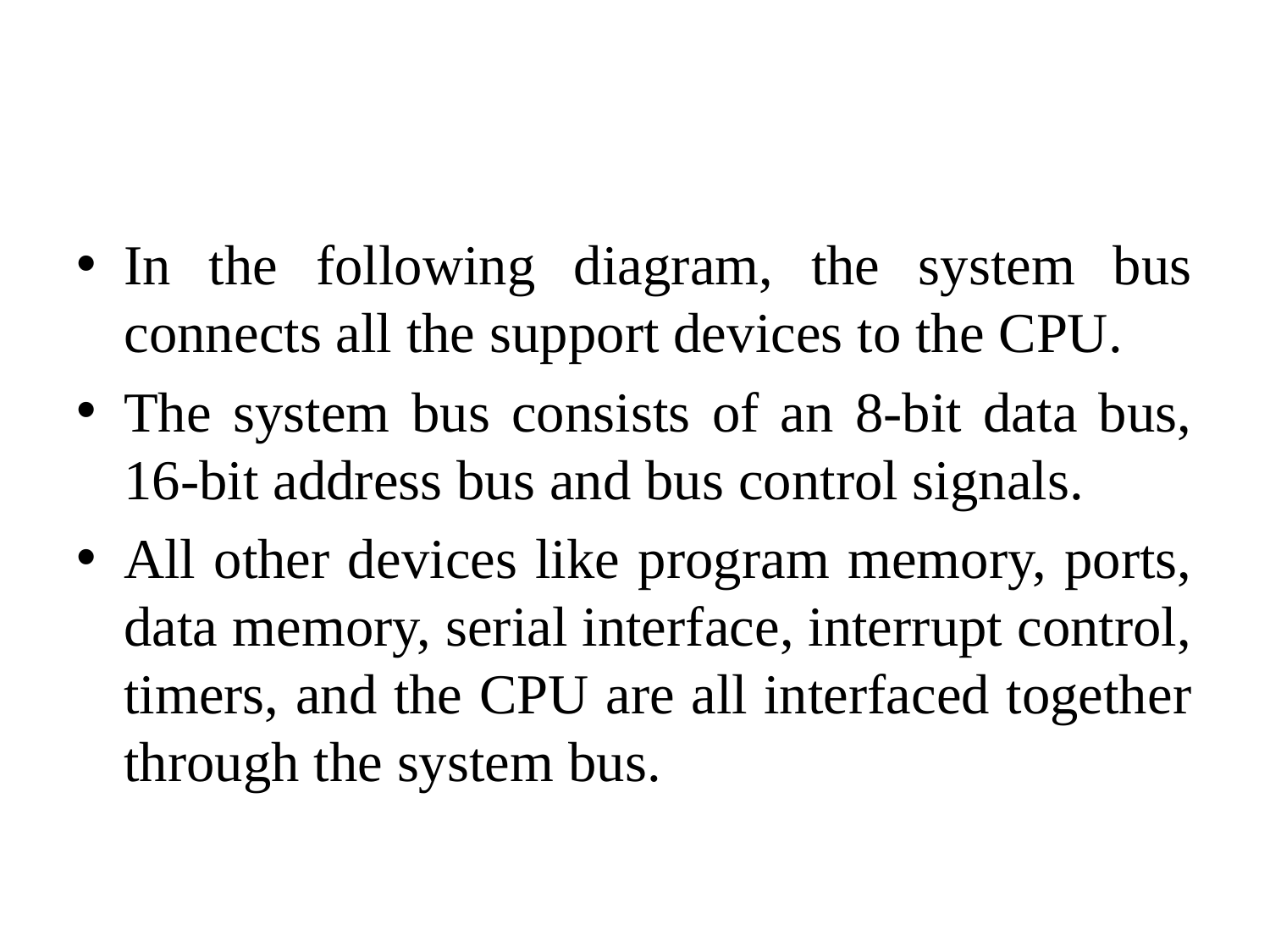

#
In the following diagram, the system bus connects all the support devices to the CPU.
The system bus consists of an 8-bit data bus, 16-bit address bus and bus control signals.
All other devices like program memory, ports, data memory, serial interface, interrupt control, timers, and the CPU are all interfaced together through the system bus.